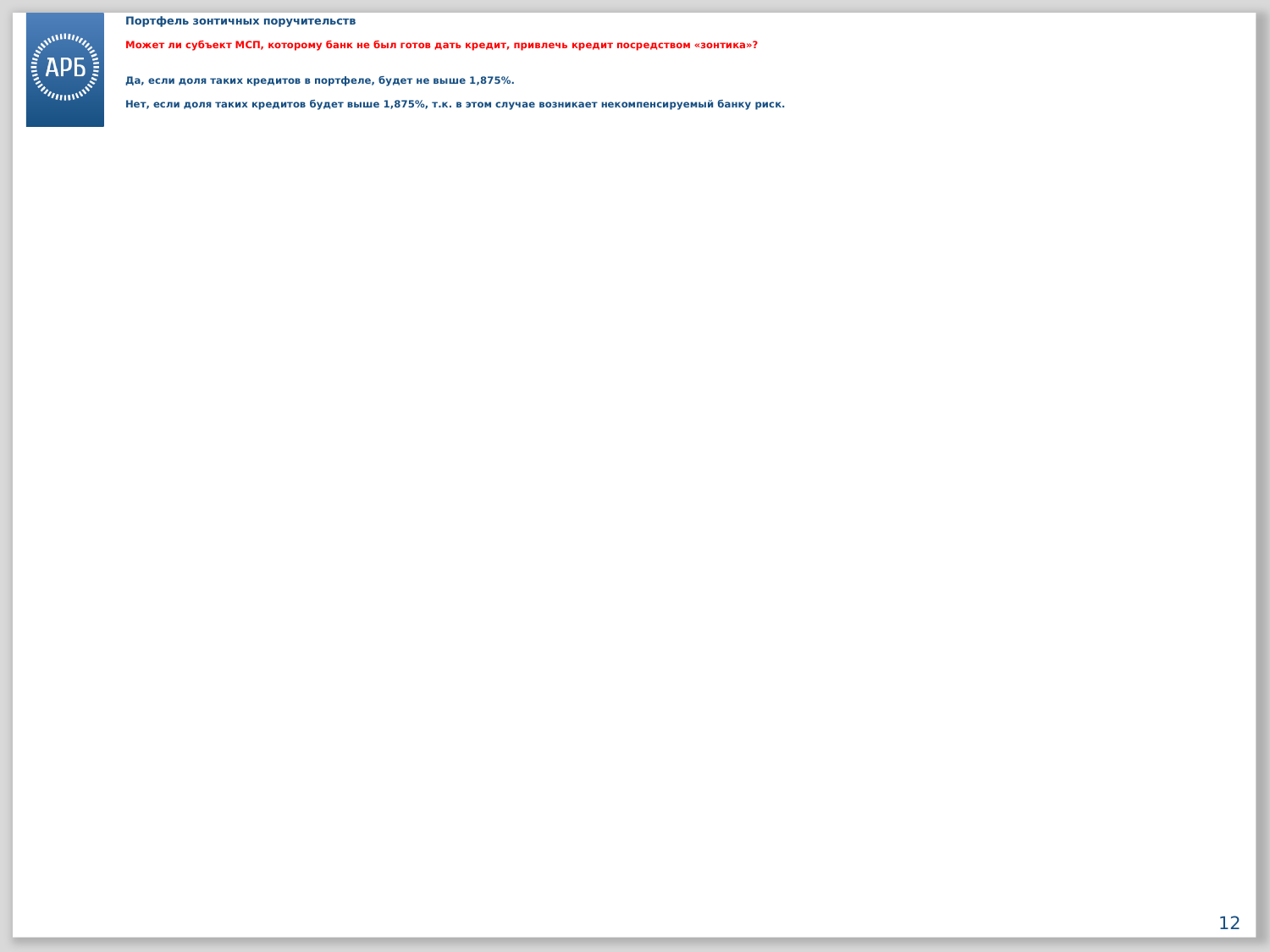

# Портфель зонтичных поручительств Может ли субъект МСП, которому банк не был готов дать кредит, привлечь кредит посредством «зонтика»? Да, если доля таких кредитов в портфеле, будет не выше 1,875%. Нет, если доля таких кредитов будет выше 1,875%, т.к. в этом случае возникает некомпенсируемый банку риск.

12